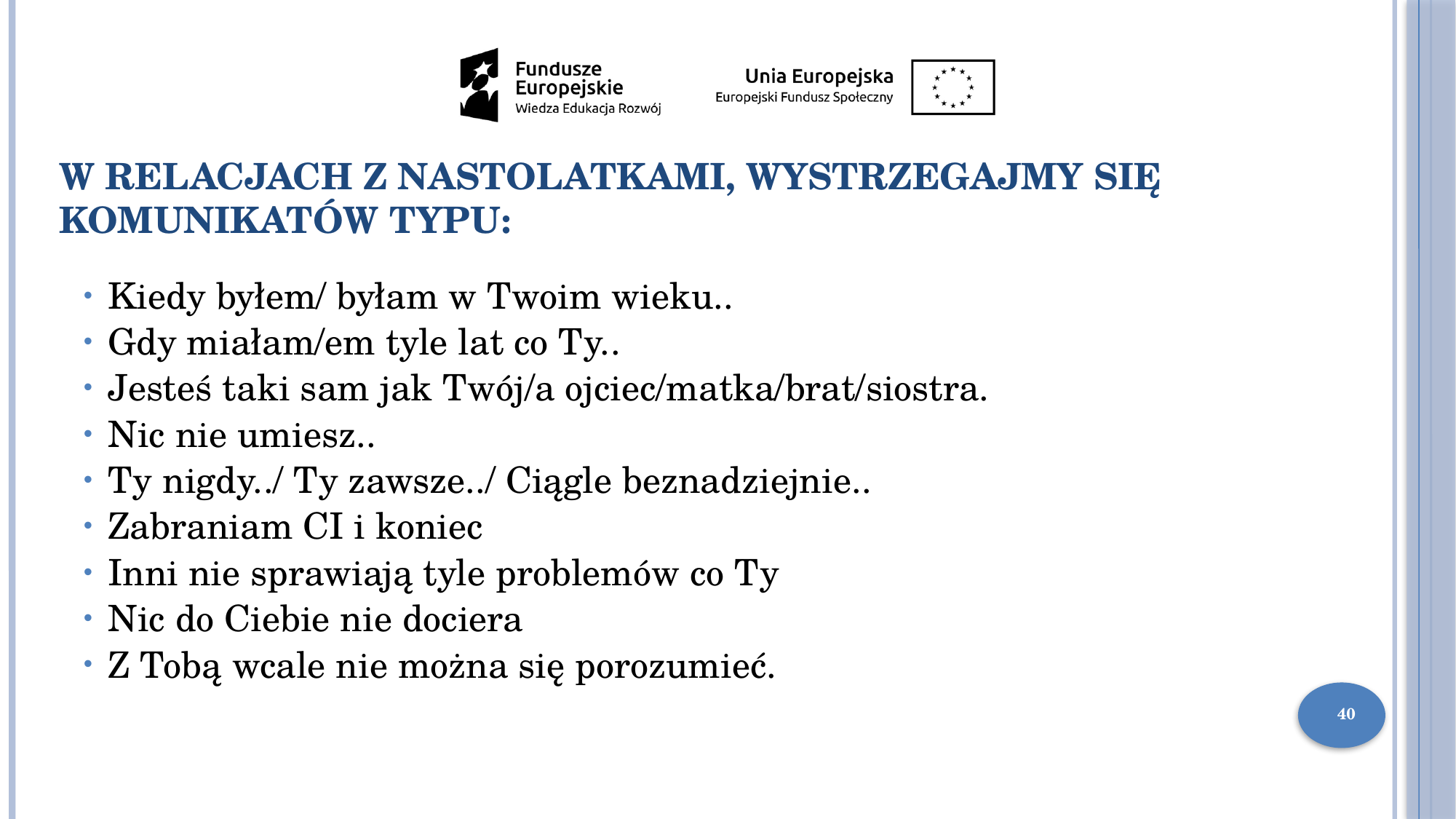

W relacjach z nastolatkami, wystrzegajmy się komunikatów typu:
Kiedy byłem/ byłam w Twoim wieku..
Gdy miałam/em tyle lat co Ty..
Jesteś taki sam jak Twój/a ojciec/matka/brat/siostra.
Nic nie umiesz..
Ty nigdy../ Ty zawsze../ Ciągle beznadziejnie..
Zabraniam CI i koniec
Inni nie sprawiają tyle problemów co Ty
Nic do Ciebie nie dociera
Z Tobą wcale nie można się porozumieć.
40